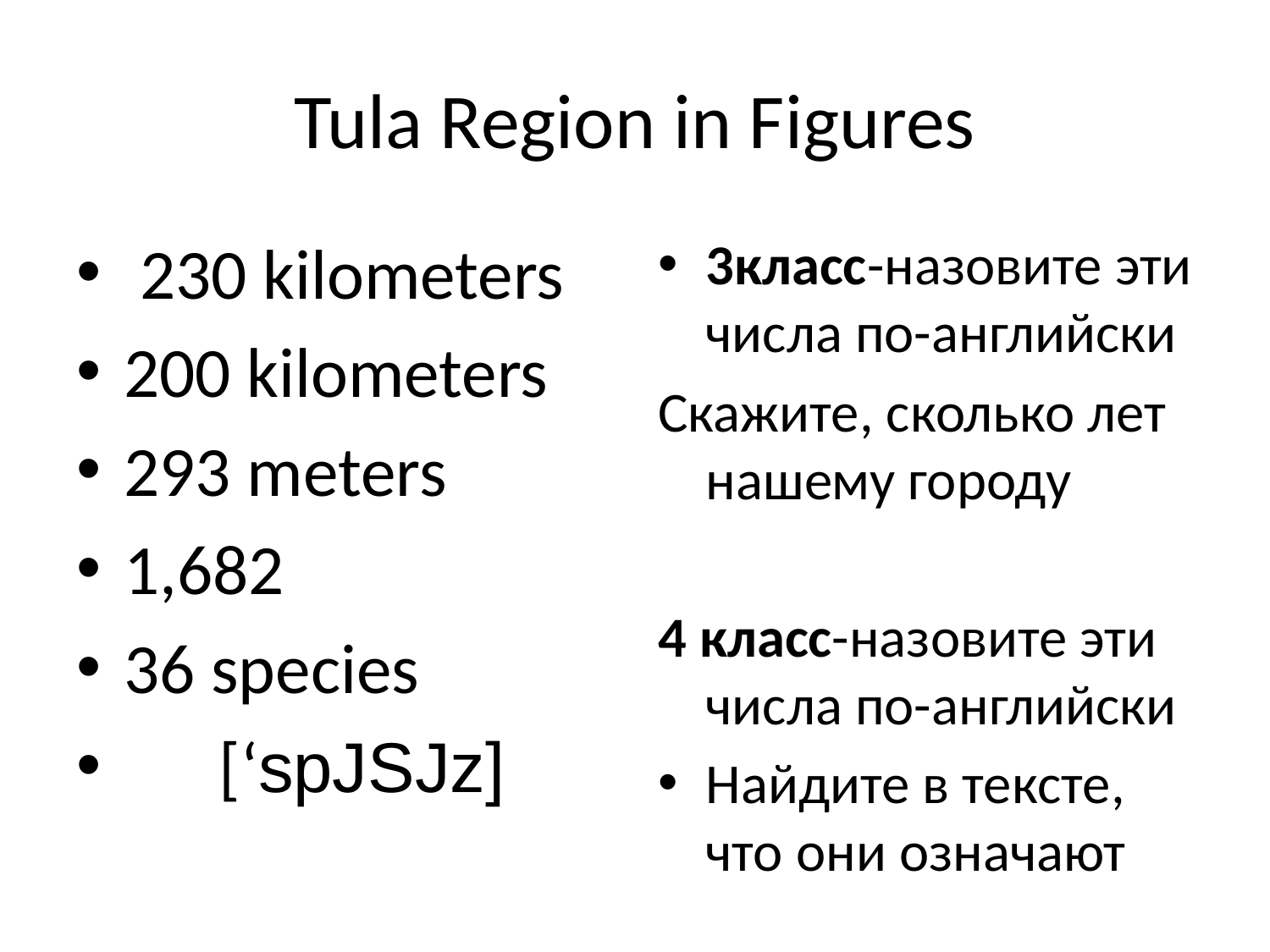

# Tula Region in Figures
 230 kilometers
200 kilometers
293 meters
1,682
36 species
      [‘spJSJz]

3класс-назовите эти числа по-английски
Скажите, сколько лет нашему городу

4 класс-назовите эти числа по-английски
Найдите в тексте, что они означают